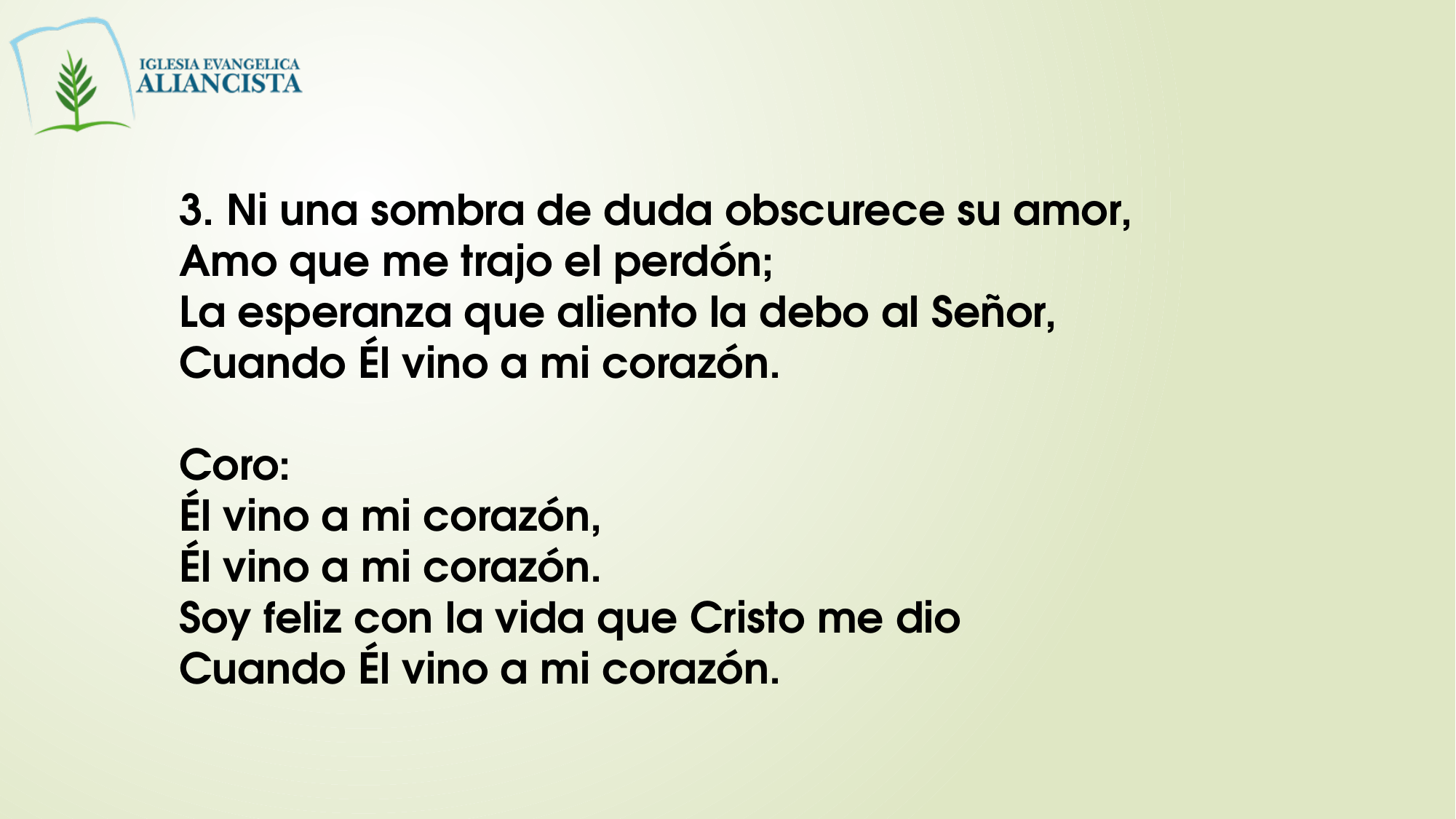

3. Ni una sombra de duda obscurece su amor,
Amo que me trajo el perdón;
La esperanza que aliento la debo al Señor,
Cuando Él vino a mi corazón.

Coro:
Él vino a mi corazón,
Él vino a mi corazón.
Soy feliz con la vida que Cristo me dio
Cuando Él vino a mi corazón.